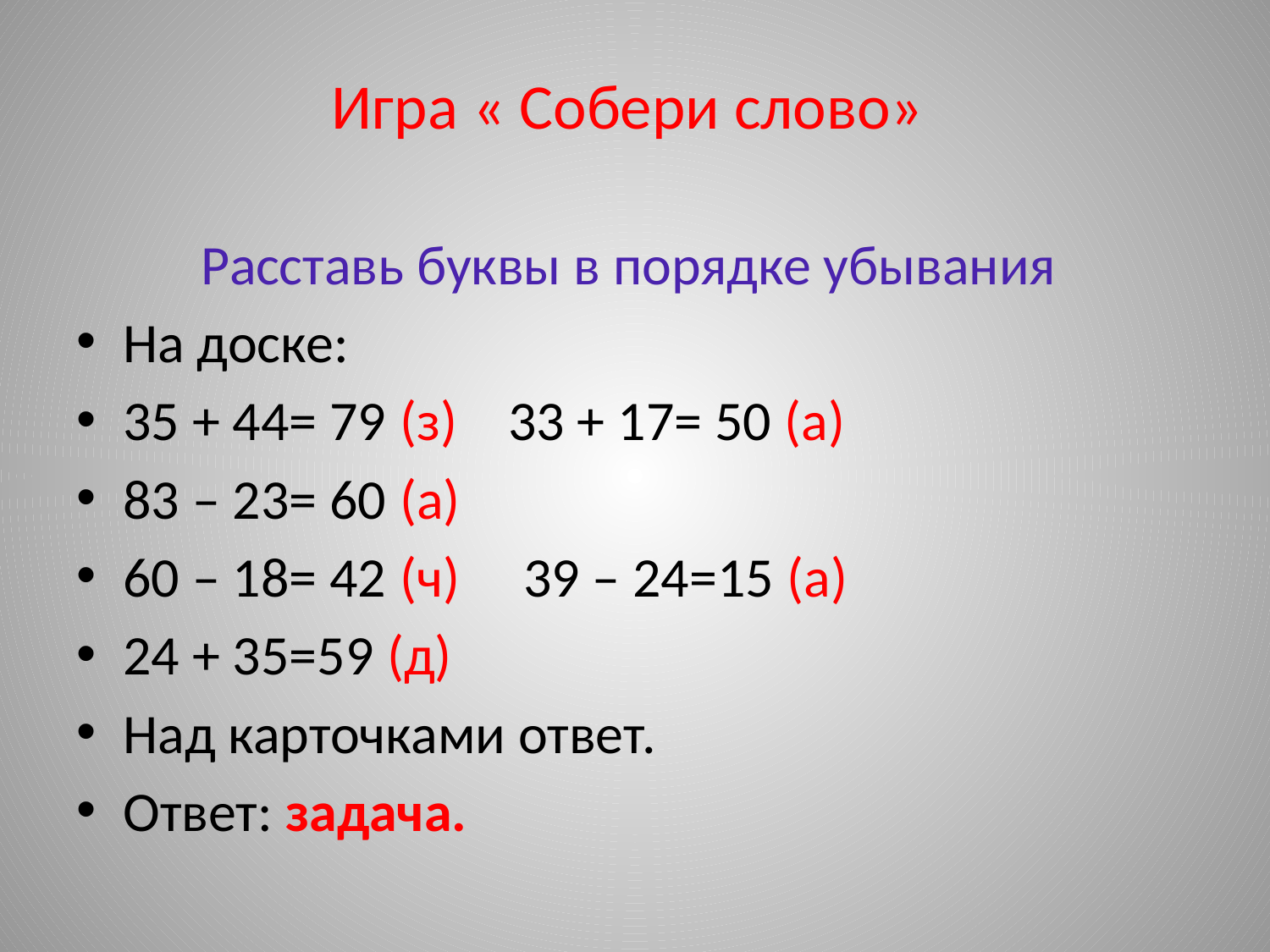

# Игра « Собери слово»
Расставь буквы в порядке убывания
На доске:
35 + 44= 79 (з)    33 + 17= 50 (а)
83 – 23= 60 (а)
60 – 18= 42 (ч)     39 – 24=15 (а)
24 + 35=59 (д)
Над карточками ответ.
Ответ: задача.